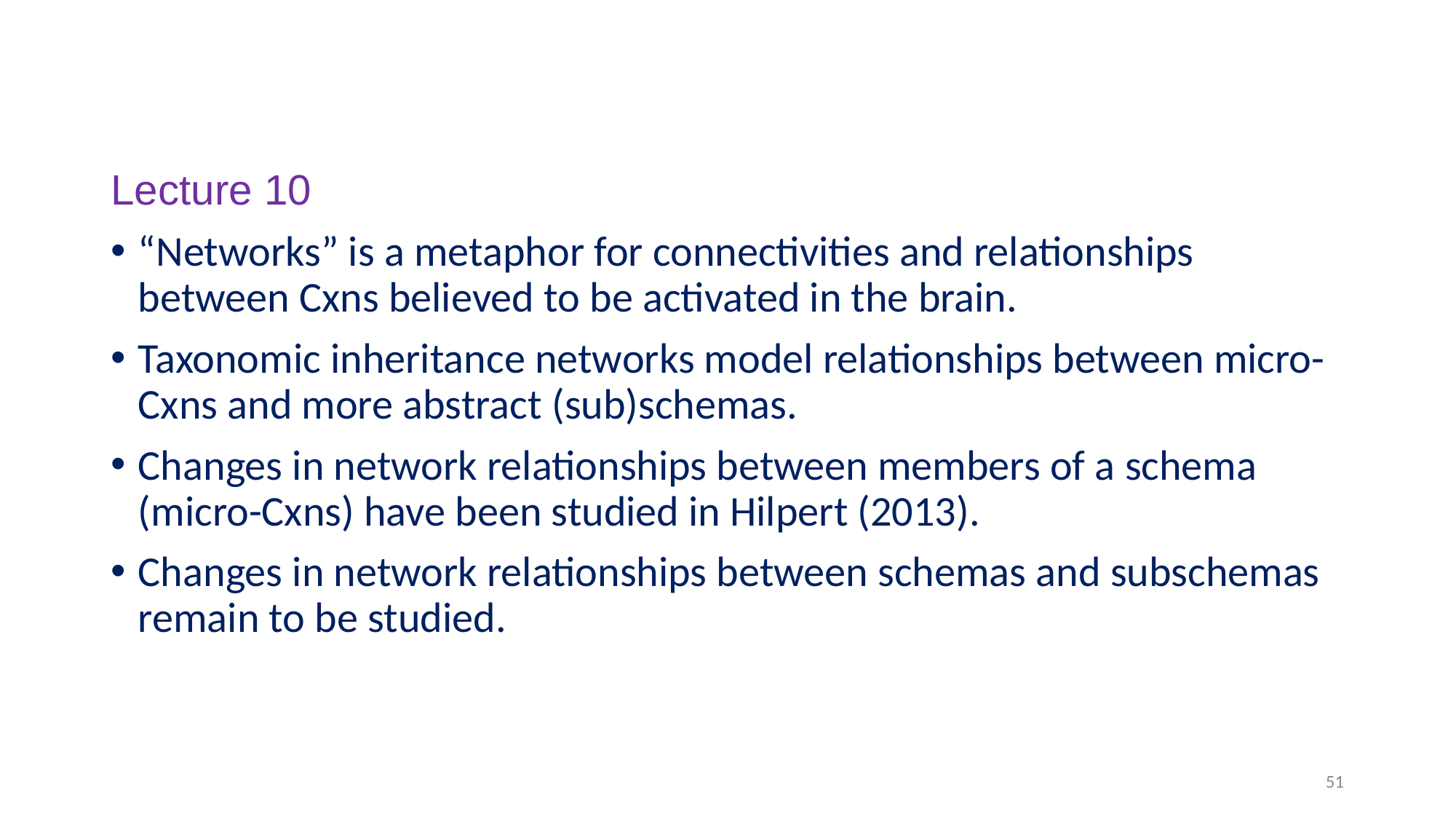

Lecture 10
“Networks” is a metaphor for connectivities and relationships between Cxns believed to be activated in the brain.
Taxonomic inheritance networks model relationships between micro-Cxns and more abstract (sub)schemas.
Changes in network relationships between members of a schema (micro-Cxns) have been studied in Hilpert (2013).
Changes in network relationships between schemas and subschemas remain to be studied.

51